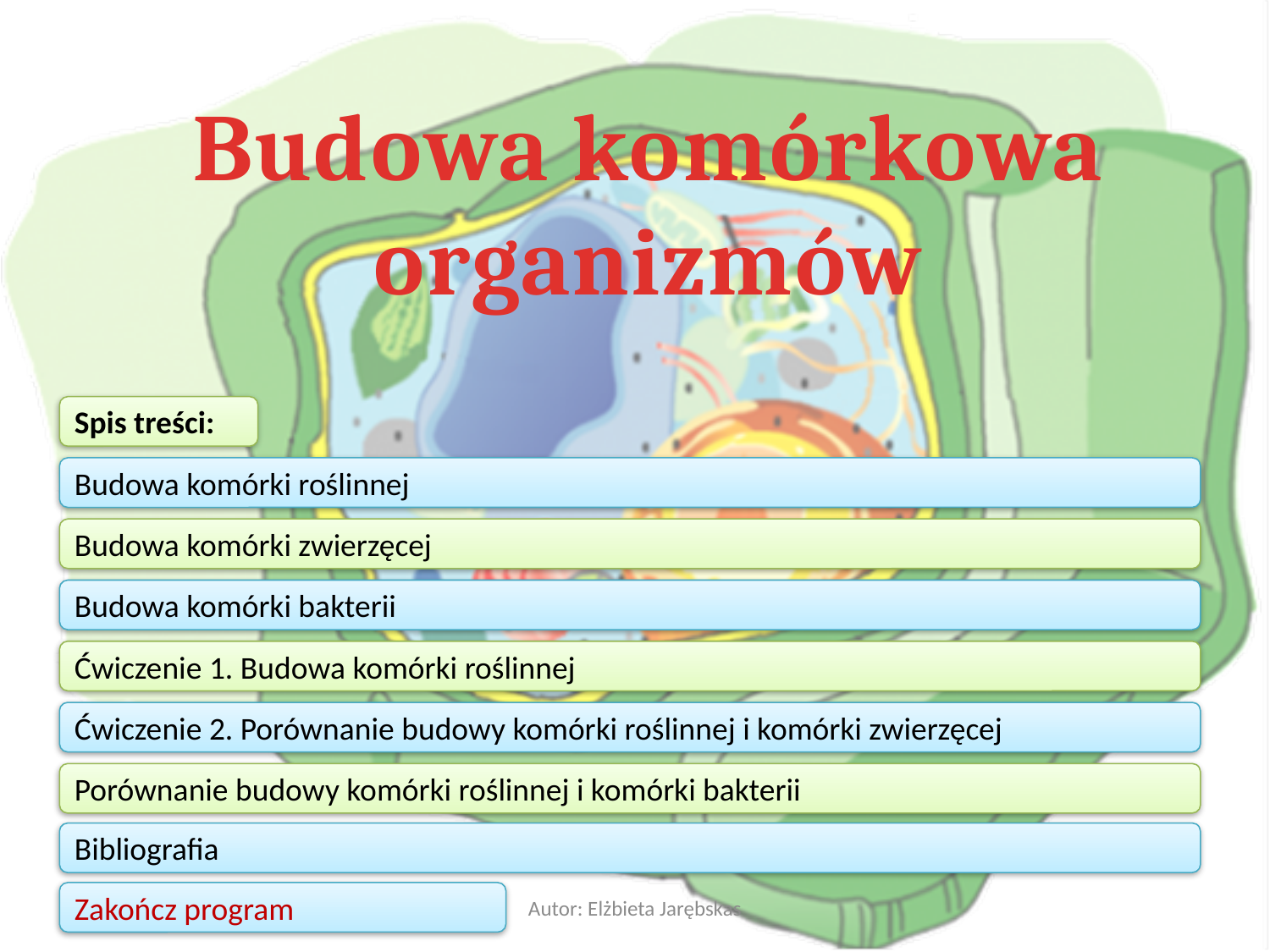

Budowa komórkowa
organizmów
Spis treści:
Budowa komórki roślinnej
Budowa komórki zwierzęcej
Budowa komórki bakterii
Ćwiczenie 1. Budowa komórki roślinnej
Ćwiczenie 2. Porównanie budowy komórki roślinnej i komórki zwierzęcej
Porównanie budowy komórki roślinnej i komórki bakterii
Bibliografia
Autor: Elżbieta Jarębskas
Zakończ program